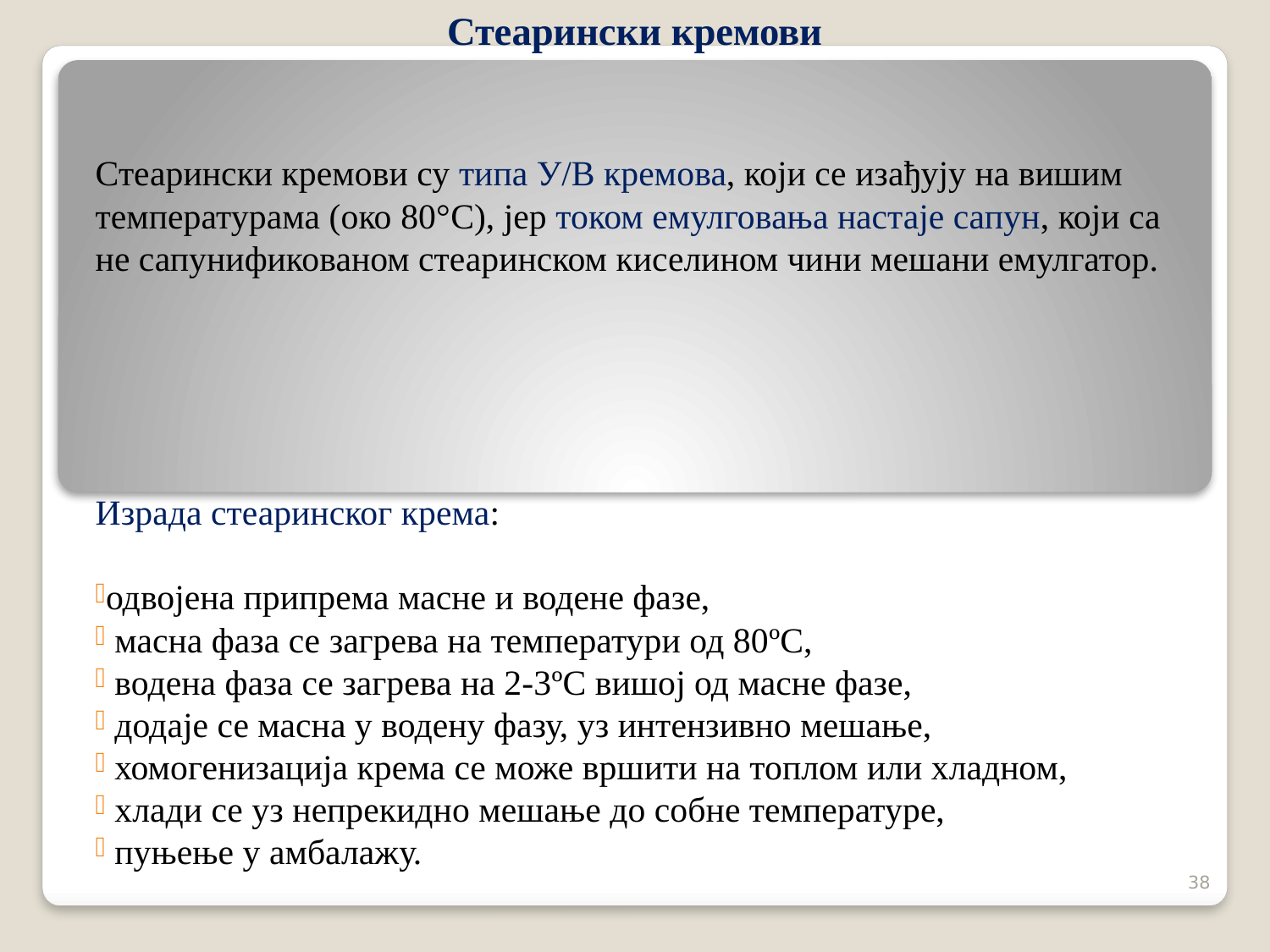

# Стеарински кремови

Стеарински кремови су типа У/В кремова, који се изађују на вишим температурама (око 80°C), јер током емулговања настаје сапун, који са не сапунификованом стеаринском киселином чини мешани емулгатор.

Израда стеаринског крема:

одвојена припрема масне и водене фазе,
 масна фаза се загрева на температури од 80ºC,
 водена фаза се загрева на 2-3ºC вишој од масне фазе,
 додаје се масна у водену фазу, уз интензивно мешање,
 хомогенизација крема се може вршити на топлом или хладном,
 хлади се уз непрекидно мешање до собне температуре,
 пуњење у амбалажу.
38